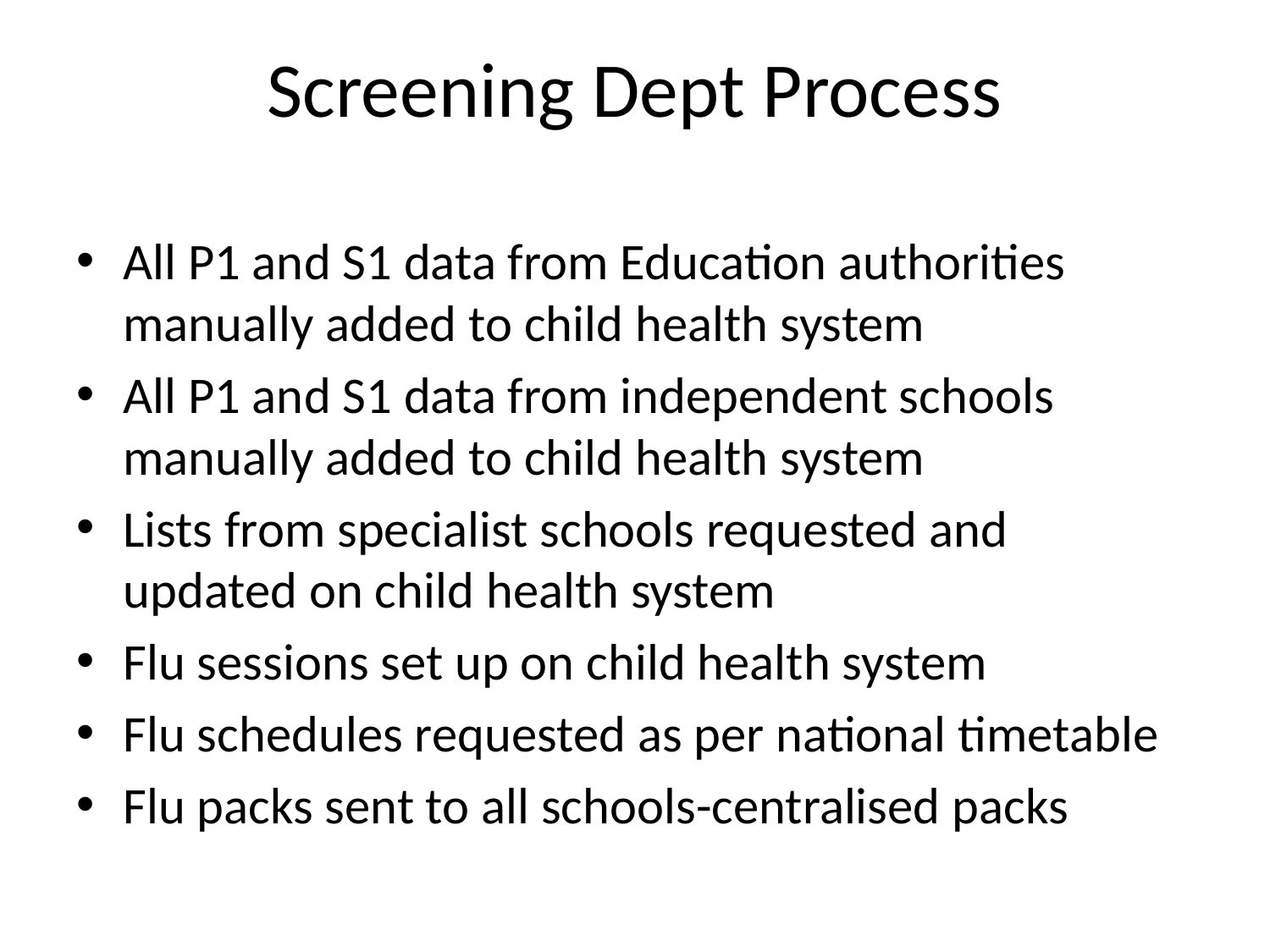

# Screening Dept Process
All P1 and S1 data from Education authorities manually added to child health system
All P1 and S1 data from independent schools manually added to child health system
Lists from specialist schools requested and updated on child health system
Flu sessions set up on child health system
Flu schedules requested as per national timetable
Flu packs sent to all schools-centralised packs